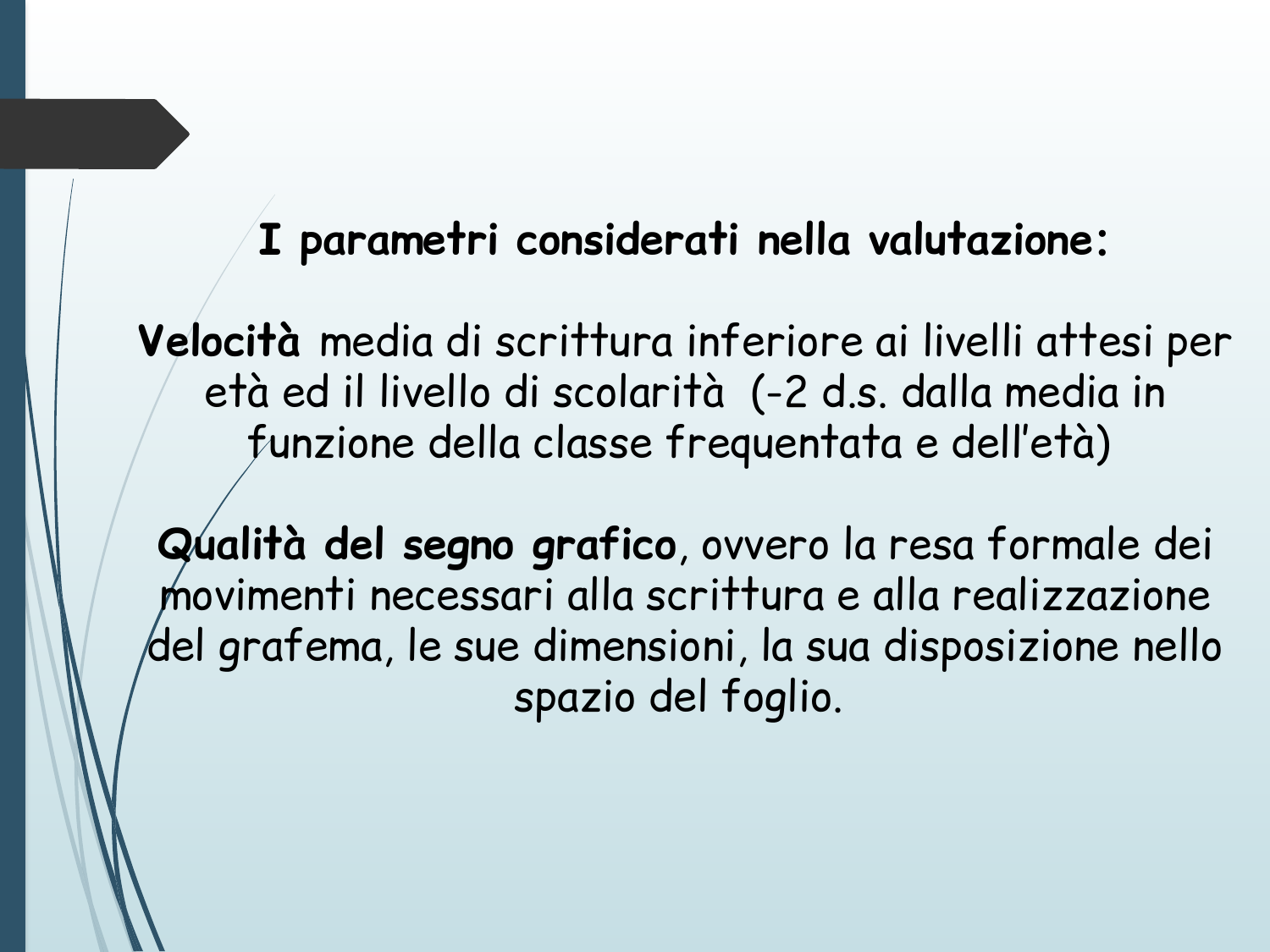

I parametri considerati nella valutazione:

Velocità media di scrittura inferiore ai livelli attesi per età ed il livello di scolarità  (-2 d.s. dalla media in funzione della classe frequentata e dell’età)

Qualità del segno grafico, ovvero la resa formale dei movimenti necessari alla scrittura e alla realizzazione del grafema, le sue dimensioni, la sua disposizione nello spazio del foglio.